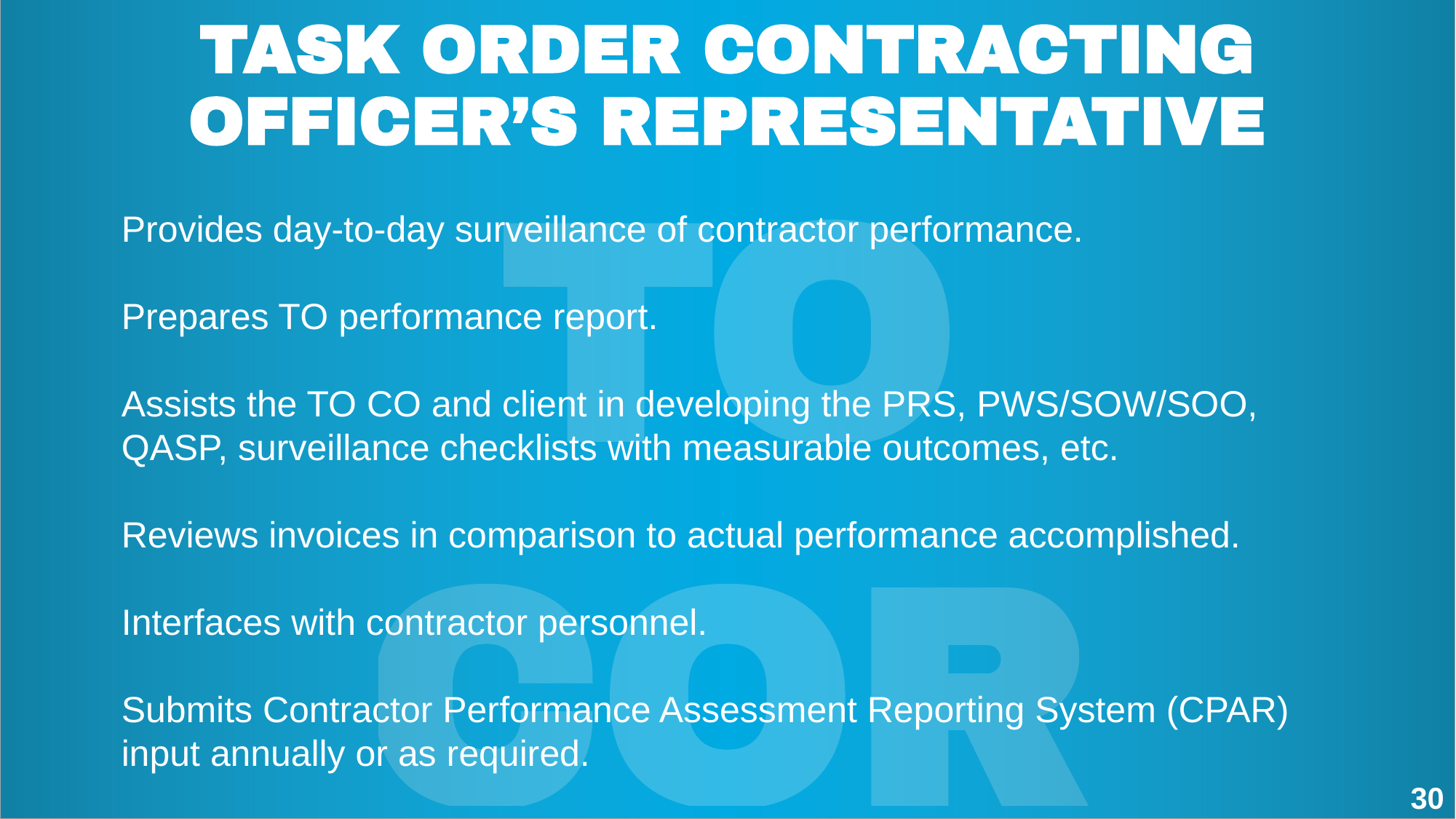

TASK ORDER CONTRACTING OFFICER’S REPRESENTATIVE
TO COR
Provides day-to-day surveillance of contractor performance.
Prepares TO performance report.
Assists the TO CO and client in developing the PRS, PWS/SOW/SOO, QASP, surveillance checklists with measurable outcomes, etc.
Reviews invoices in comparison to actual performance accomplished.
Interfaces with contractor personnel.
Submits Contractor Performance Assessment Reporting System (CPAR) input annually or as required.
30